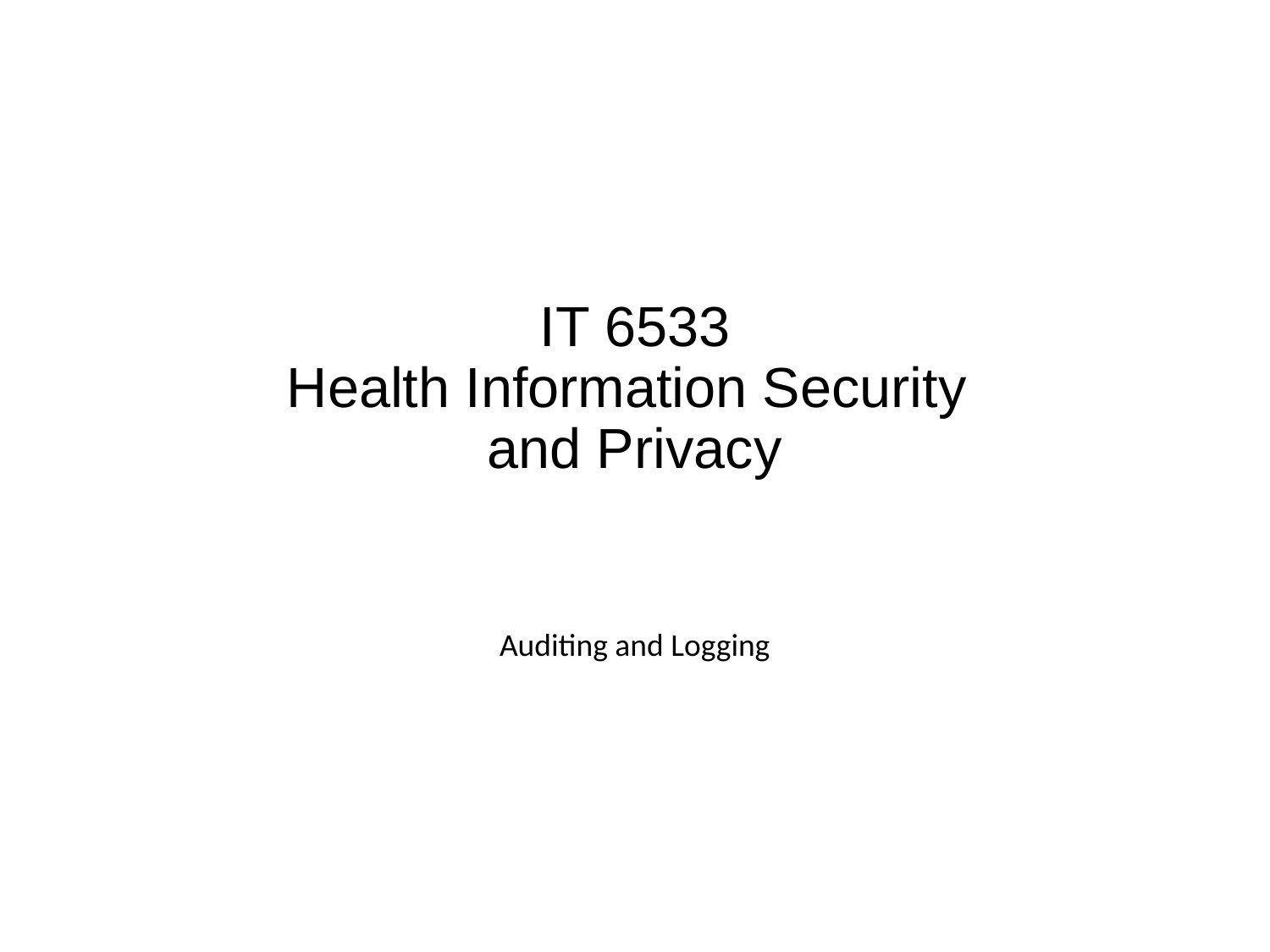

# IT 6533 Health Information Security and Privacy

Auditing and Logging